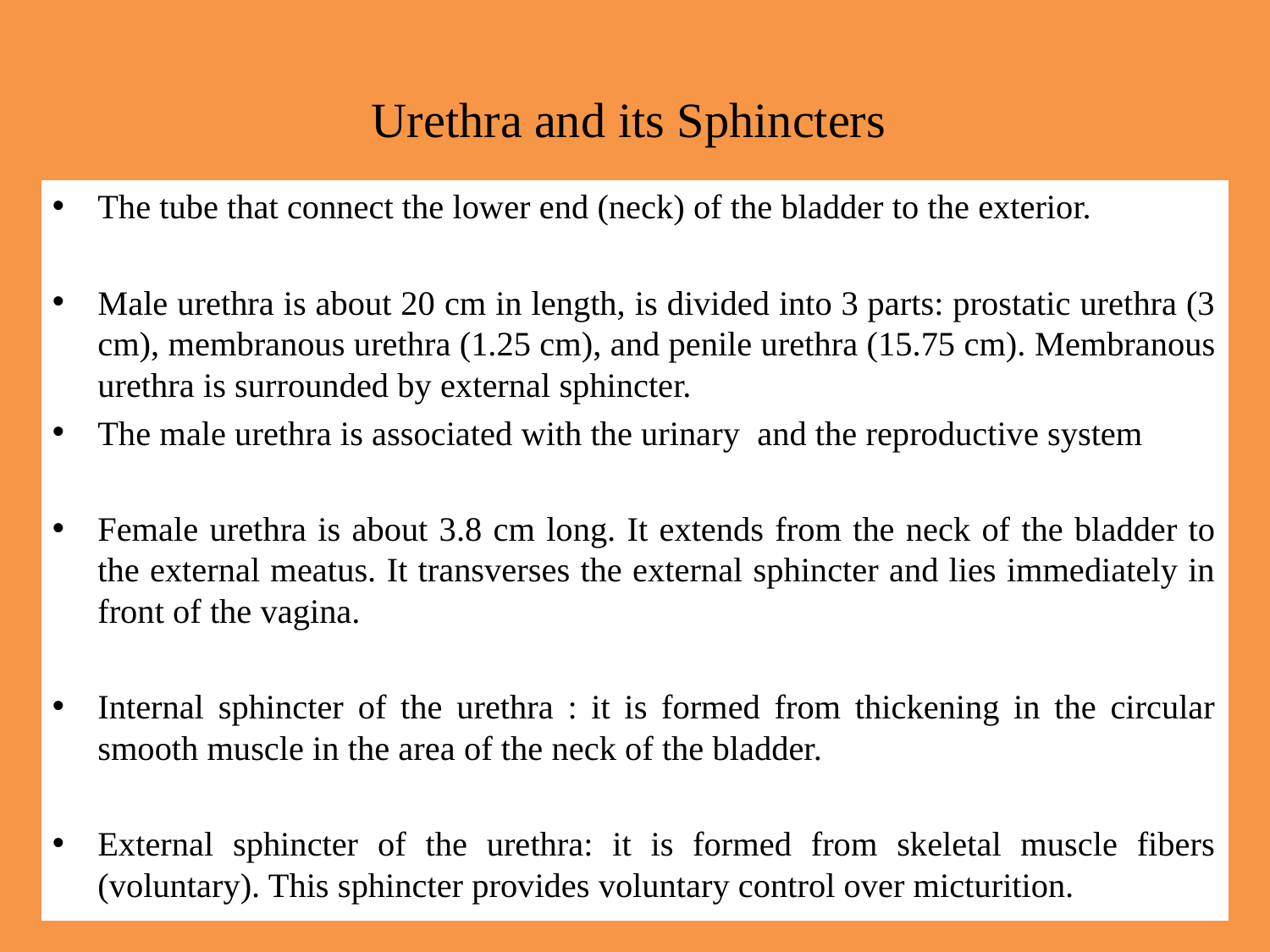

# Urethra and its Sphincters
The tube that connect the lower end (neck) of the bladder to the exterior.

Male urethra is about 20 cm in length, is divided into 3 parts: prostatic urethra (3 cm), membranous urethra (1.25 cm), and penile urethra (15.75 cm). Membranous urethra is surrounded by external sphincter.
The male urethra is associated with the urinary  and the reproductive system

Female urethra is about 3.8 cm long. It extends from the neck of the bladder to the external meatus. It transverses the external sphincter and lies immediately in front of the vagina.

Internal sphincter of the urethra : it is formed from thickening in the circular smooth muscle in the area of the neck of the bladder.

External sphincter of the urethra: it is formed from skeletal muscle fibers (voluntary). This sphincter provides voluntary control over micturition.